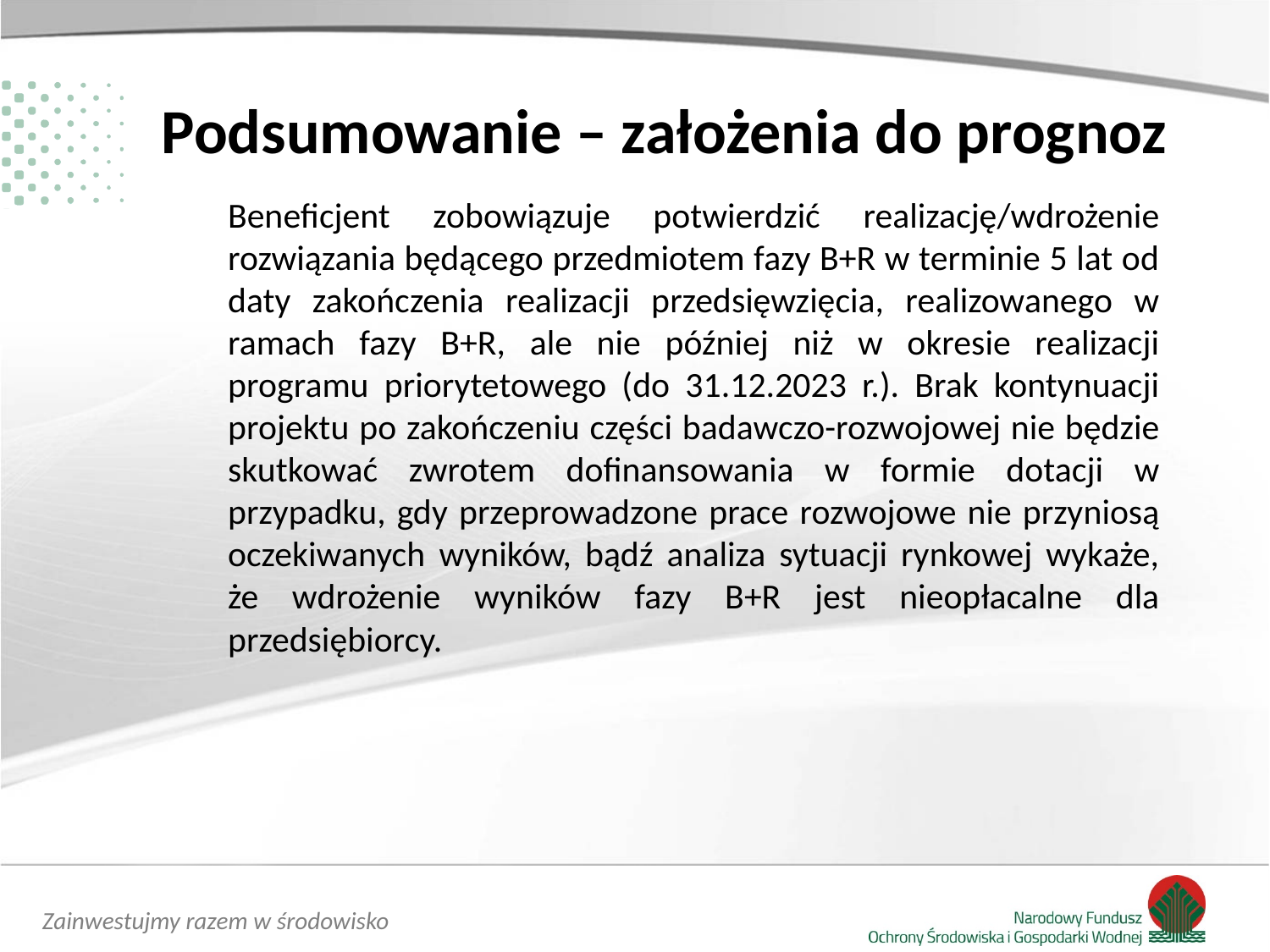

# Podsumowanie – założenia do prognoz
Beneficjent zobowiązuje potwierdzić realizację/wdrożenie rozwiązania będącego przedmiotem fazy B+R w terminie 5 lat od daty zakończenia realizacji przedsięwzięcia, realizowanego w ramach fazy B+R, ale nie później niż w okresie realizacji programu priorytetowego (do 31.12.2023 r.). Brak kontynuacji projektu po zakończeniu części badawczo-rozwojowej nie będzie skutkować zwrotem dofinansowania w formie dotacji w przypadku, gdy przeprowadzone prace rozwojowe nie przyniosą oczekiwanych wyników, bądź analiza sytuacji rynkowej wykaże, że wdrożenie wyników fazy B+R jest nieopłacalne dla przedsiębiorcy.